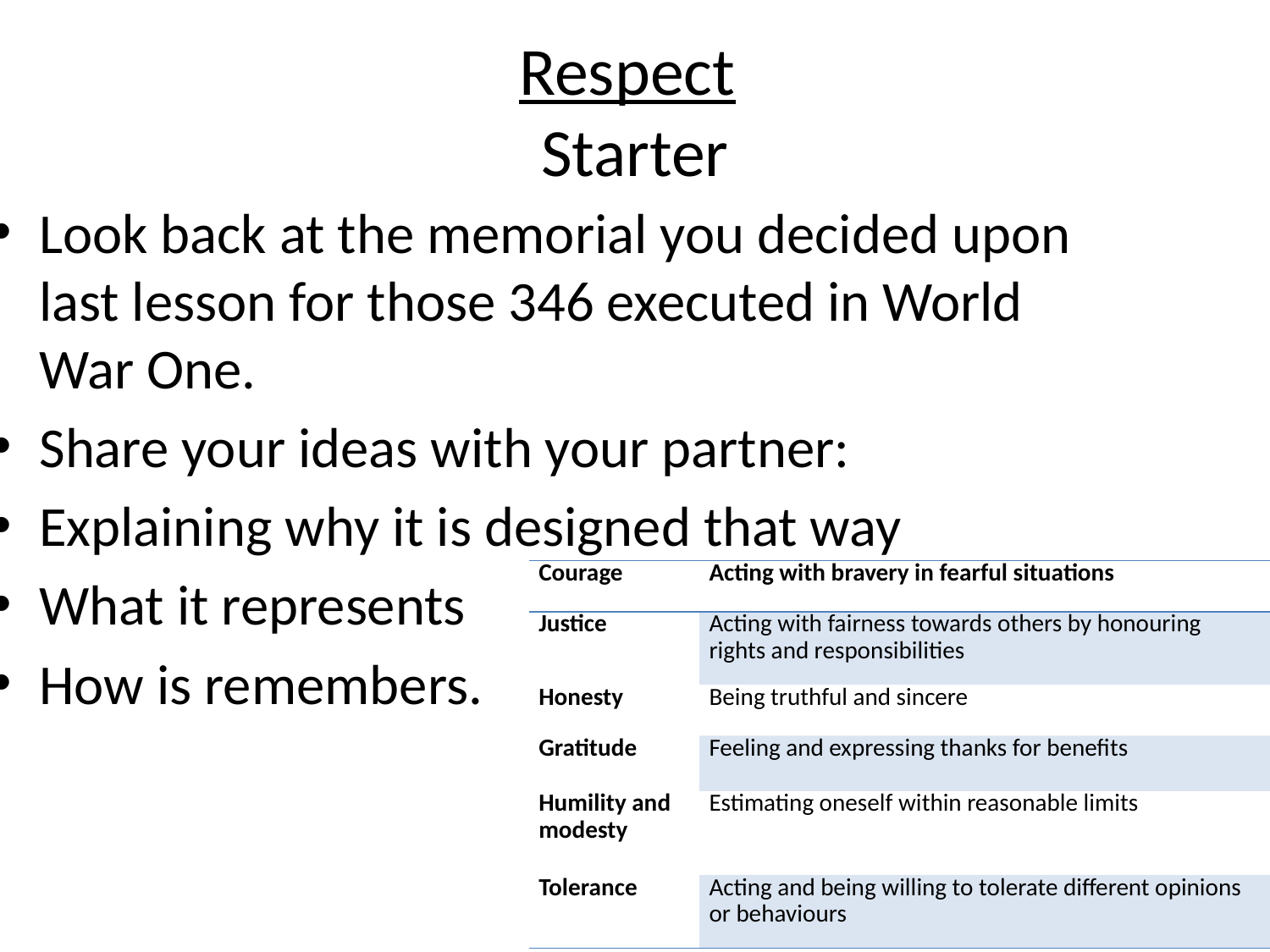

# Respect Starter
Look back at the memorial you decided upon last lesson for those 346 executed in World War One.
Share your ideas with your partner:
Explaining why it is designed that way
What it represents
How is remembers.
| Courage | Acting with bravery in fearful situations |
| --- | --- |
| Justice | Acting with fairness towards others by honouring rights and responsibilities |
| Honesty | Being truthful and sincere |
| Gratitude | Feeling and expressing thanks for benefits |
| Humility and modesty | Estimating oneself within reasonable limits |
| Tolerance | Acting and being willing to tolerate different opinions or behaviours |